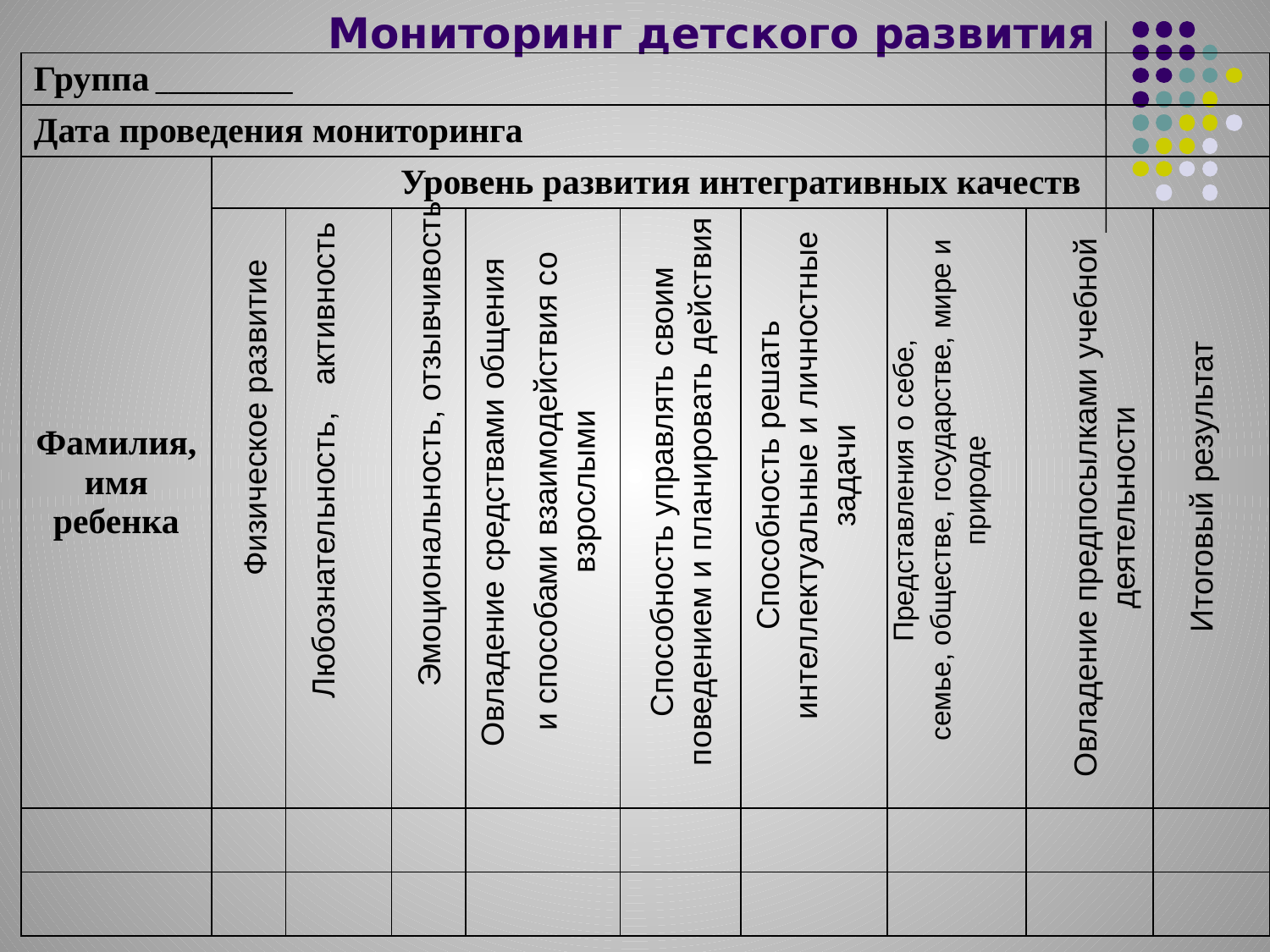

# Мониторинг детского развития
| Группа \_\_\_\_\_\_\_\_\_\_\_ |  |  |  |  |  |  |  |  |  |
| --- | --- | --- | --- | --- | --- | --- | --- | --- | --- |
| Дата проведения мониторинга |  |  |  |  |  |  |  |  |  |
| Фамилия, имя ребенка | Уровень развития интегративных качеств |  |  |  |  |  |  |  |  |
|  |  |  |  |  |  |  |  |  |  |
|  |  |  |  |  |  |  |  |  |  |
|  |  |  |  |  |  |  |  |  |  |
Физическое развитие
Представления о себе,
 семье, обществе, государстве, мире и
природе

Способность решать интеллектуальные и личностные задачи
Эмоциональность, отзывчивость
Любознательность,   активность
и способами взаимодействия со взрослыми
Способность управлять своим поведением и планировать действия
Итоговый результат
Овладение предпосылками учебной деятельности
Овладение средствами общения